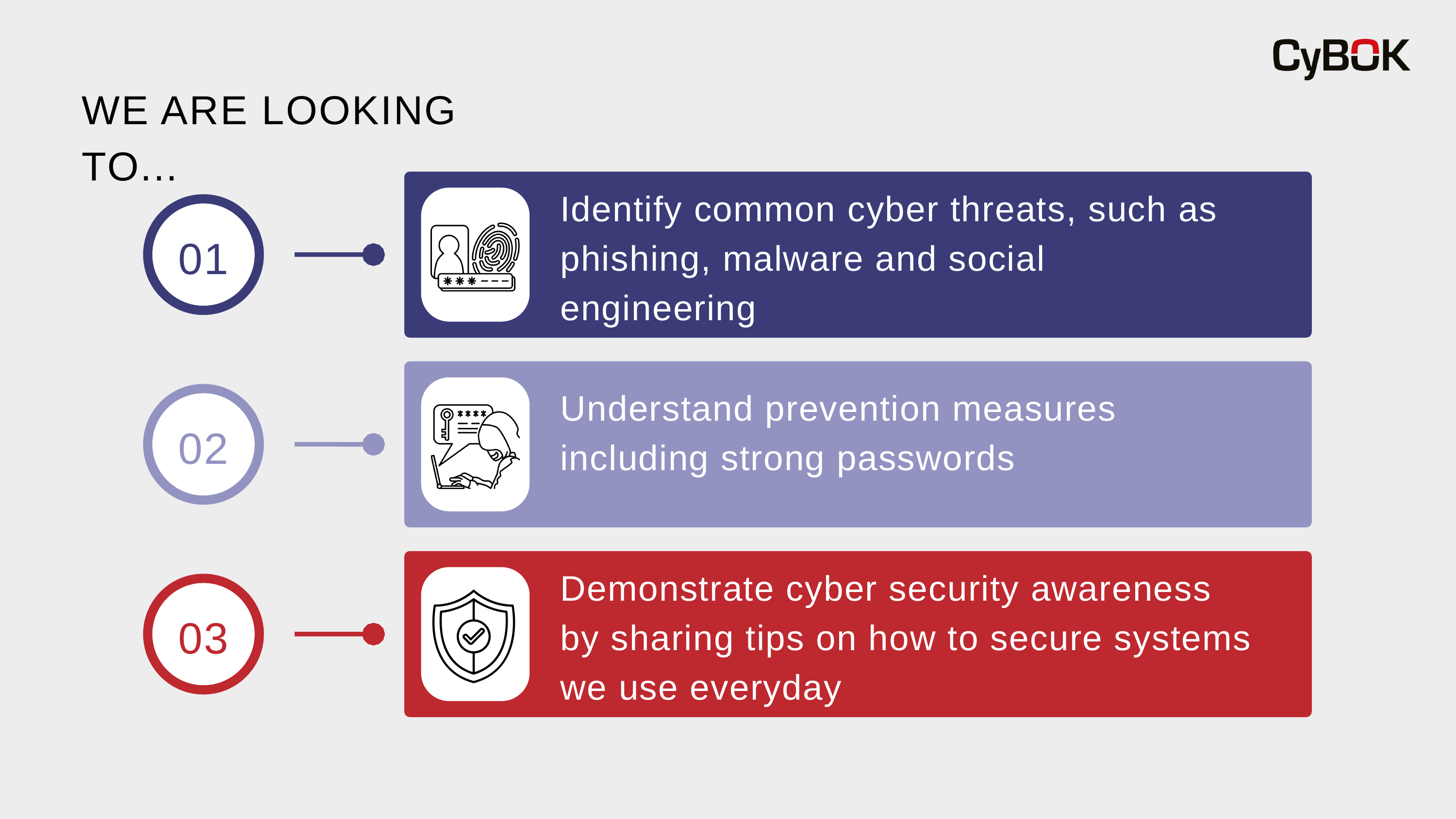

WE ARE LOOKING TO...

Identify common cyber threats, such as phishing, malware and social engineering

01

Understand prevention measures including strong passwords

02

Demonstrate cyber security awareness by sharing tips on how to secure systems we use everyday

03